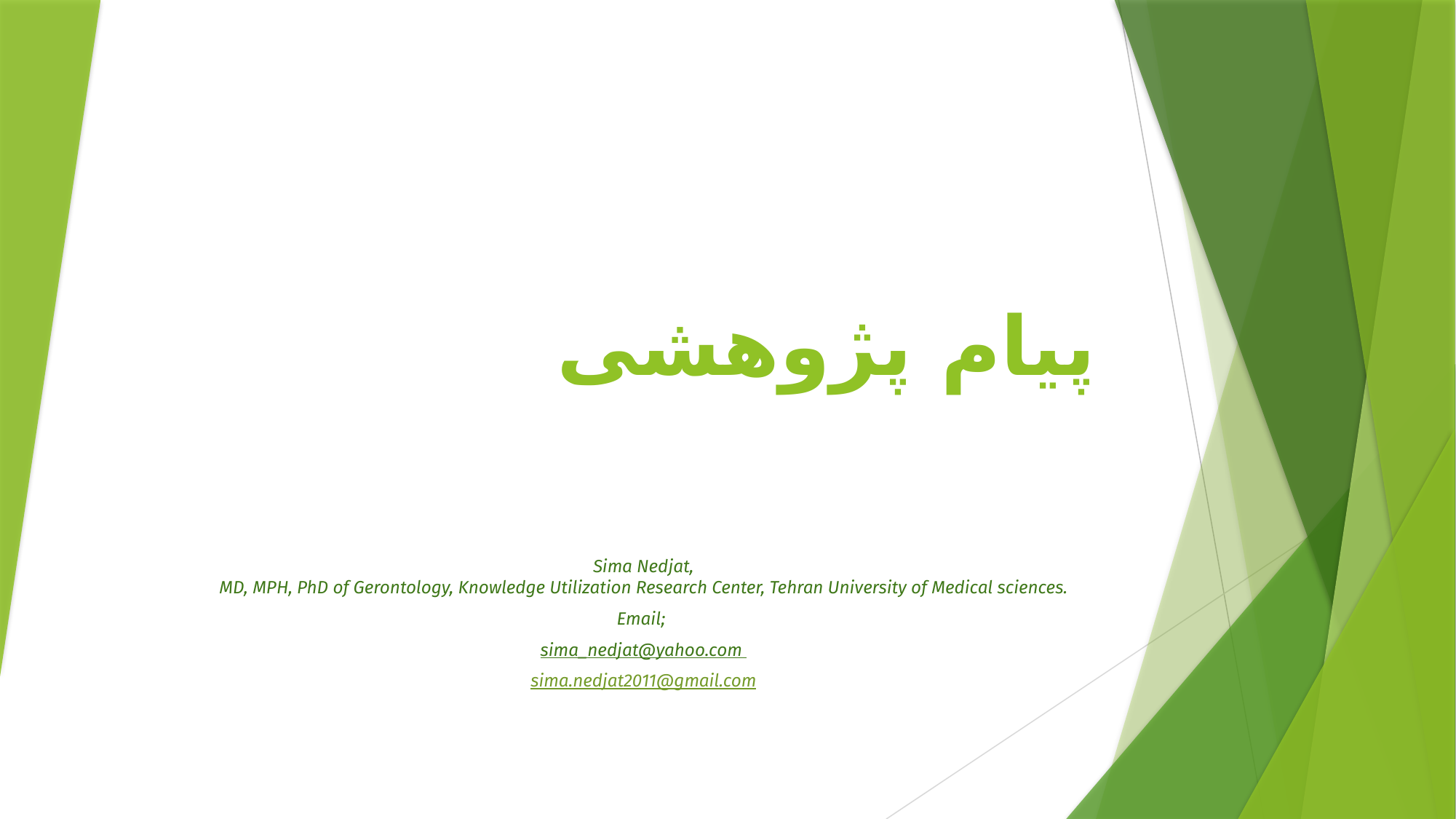

# پیام پژوهشی
Sima Nedjat,
MD, MPH, PhD of Gerontology, Knowledge Utilization Research Center, Tehran University of Medical sciences.
Email;
sima_nedjat@yahoo.com
sima.nedjat2011@gmail.com